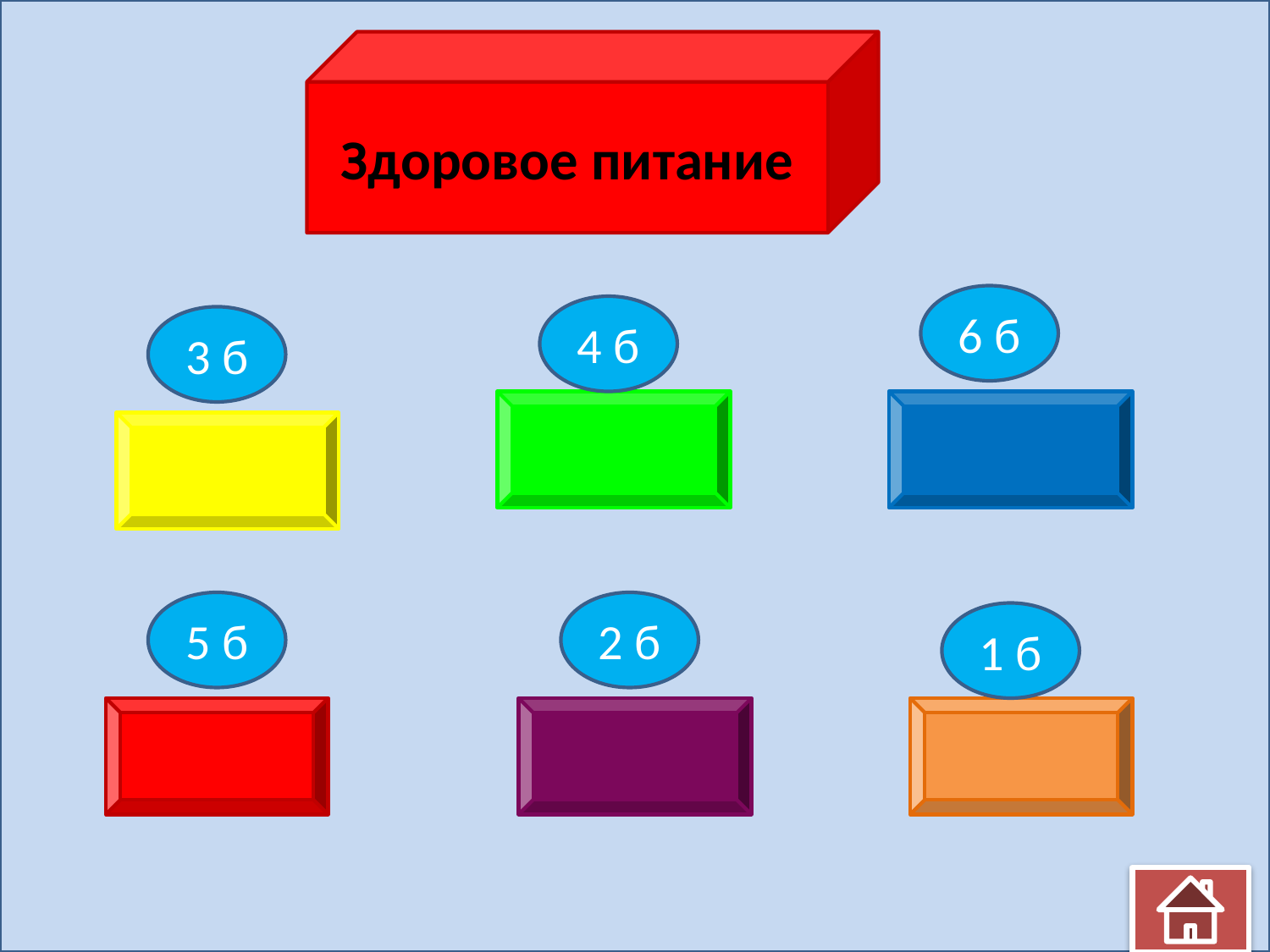

Здоровое питание
6 б
4 б
3 б

5 б
2 б
1 б